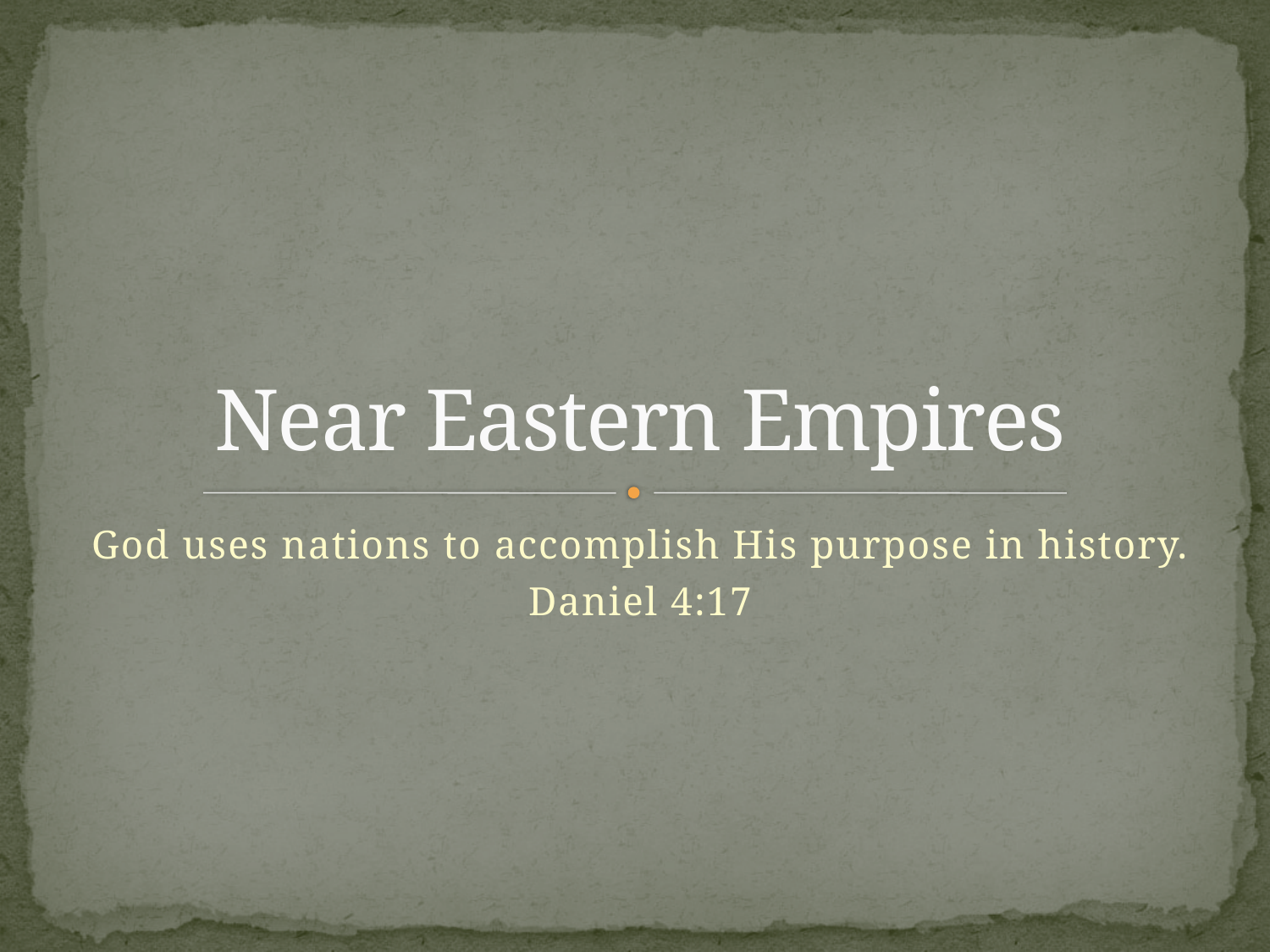

# Near Eastern Empires
God uses nations to accomplish His purpose in history.
Daniel 4:17